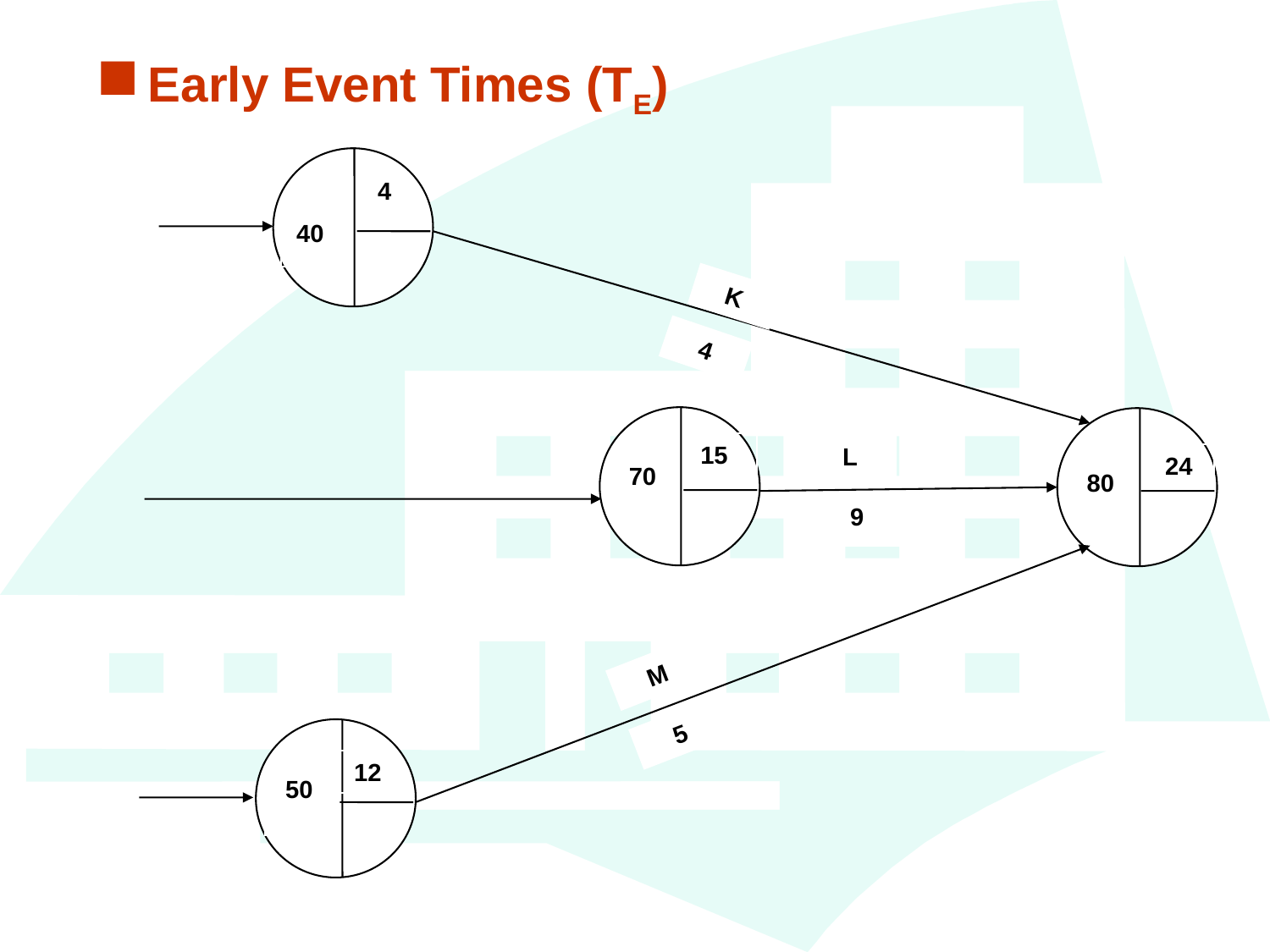

Early Event Times (TE)

40

K
4

L
80

9

M
5

15
24
70

12

50
4